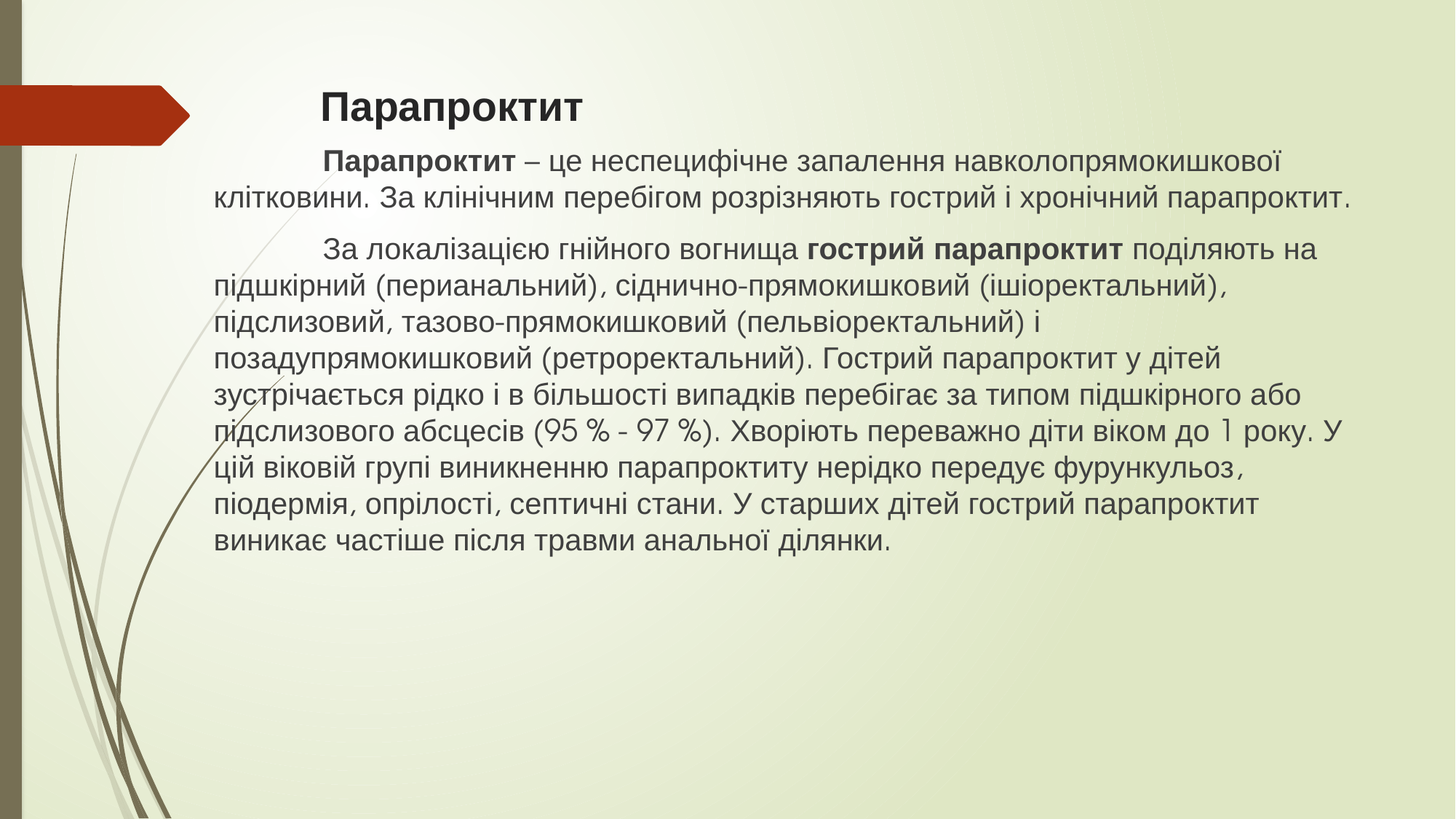

# Парапроктит
	Парапроктит – це неспецифічне запалення навколопрямокишкової клітковини. За клінічним перебігом розрізняють гострий і хронічний парапроктит.
	За локалізацією гнійного вогнища гострий парапроктит поділяють на підшкірний (перианальний), сіднично-прямокишковий (ішіоректальний), підслизовий, тазово-прямокишковий (пельвіоректальний) і позадупрямокишковий (ретроректальний). Гострий парапроктит у дітей зустрічається рідко і в більшості випадків перебігає за типом підшкірного або підслизового абсцесів (95 % - 97 %). Хворіють переважно діти віком до 1 року. У цій віковій групі виникненню парапроктиту нерідко передує фурункульоз, піодермія, опрілості, септичні стани. У старших дітей гострий парапроктит виникає частіше після травми анальної ділянки.